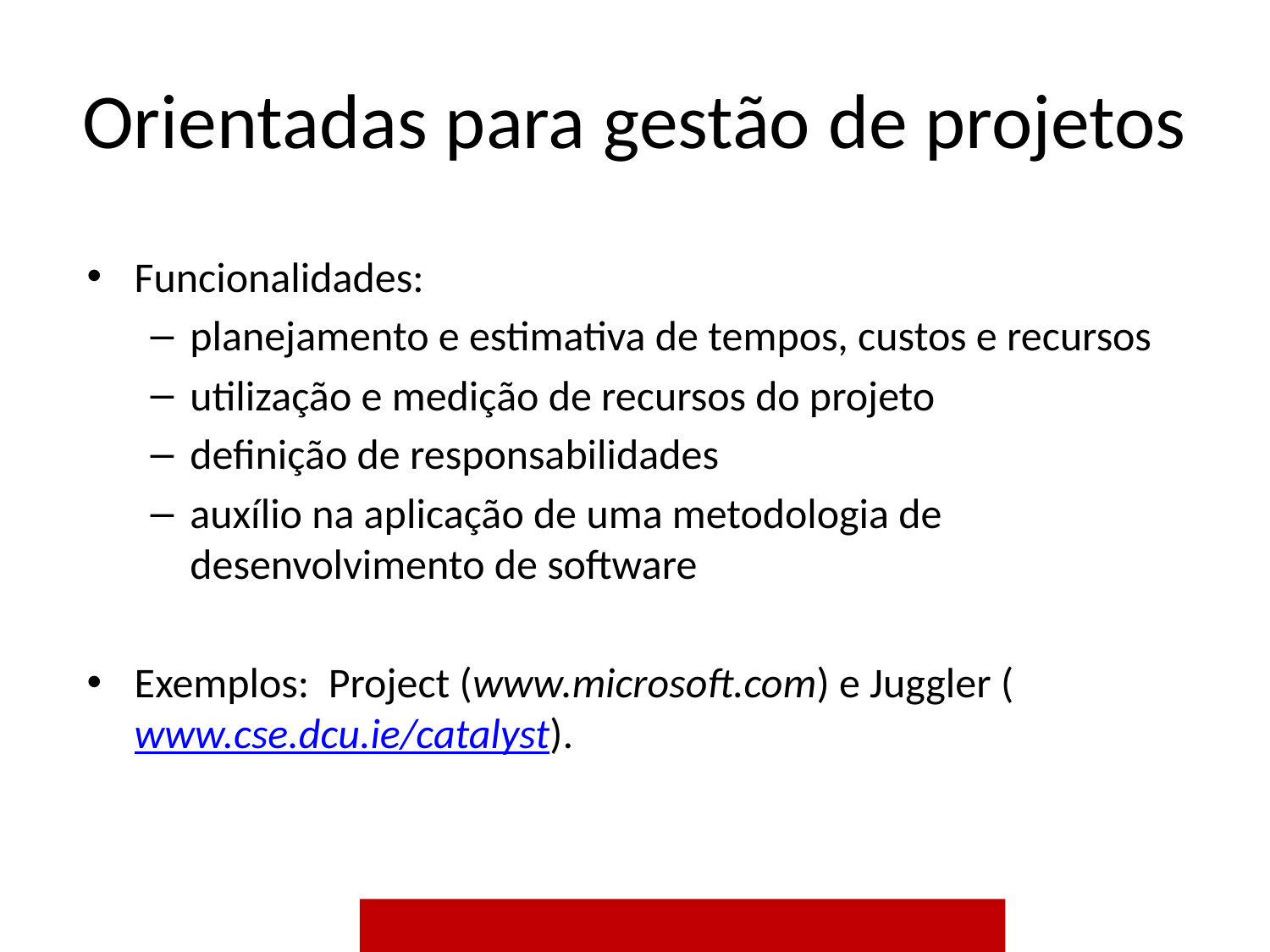

# Orientadas para gestão de projetos
Funcionalidades:
planejamento e estimativa de tempos, custos e recursos
utilização e medição de recursos do projeto
definição de responsabilidades
auxílio na aplicação de uma metodologia de desenvolvimento de software

Exemplos:  Project (www.microsoft.com) e Juggler (www.cse.dcu.ie/catalyst).